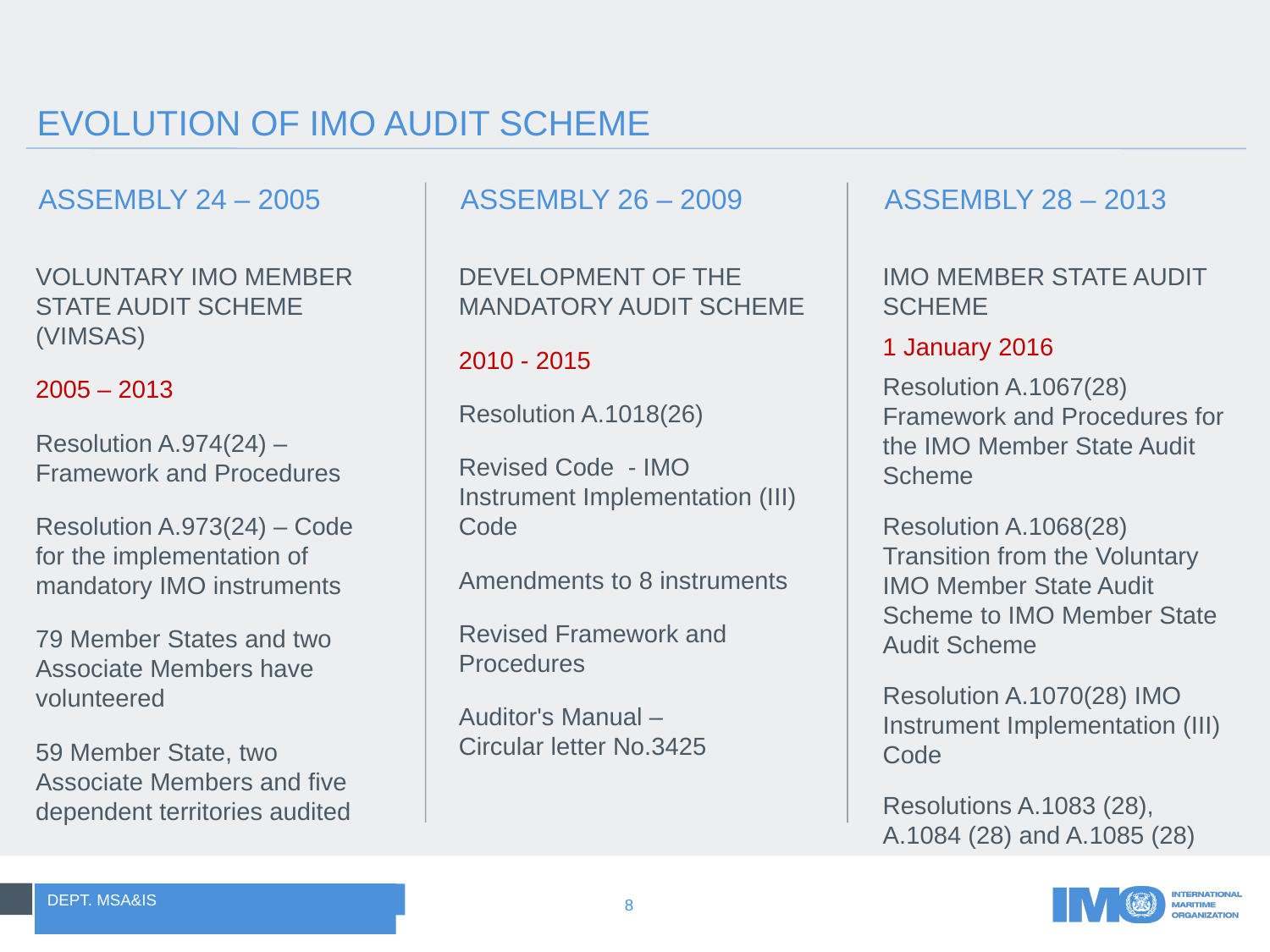

# EVOLUTION OF IMO AUDIT SCHEME
ASSEMBLY 24 – 2005
ASSEMBLY 26 – 2009
ASSEMBLY 28 – 2013
VOLUNTARY IMO MEMBER STATE AUDIT SCHEME (VIMSAS)
2005 – 2013
Resolution A.974(24) – Framework and Procedures
Resolution A.973(24) – Code for the implementation of mandatory IMO instruments
79 Member States and two Associate Members have volunteered
59 Member State, two Associate Members and five dependent territories audited
DEVELOPMENT OF THE MANDATORY AUDIT SCHEME
2010 - 2015
Resolution A.1018(26)
Revised Code  - IMO Instrument Implementation (III) Code
Amendments to 8 instruments
Revised Framework and Procedures
Auditor's Manual –
Circular letter No.3425
IMO MEMBER STATE AUDIT SCHEME
1 January 2016
Resolution A.1067(28) Framework and Procedures for the IMO Member State Audit Scheme
Resolution A.1068(28) Transition from the Voluntary IMO Member State Audit Scheme to IMO Member State Audit Scheme
Resolution A.1070(28) IMO Instrument Implementation (III) Code
Resolutions A.1083 (28), A.1084 (28) and A.1085 (28)